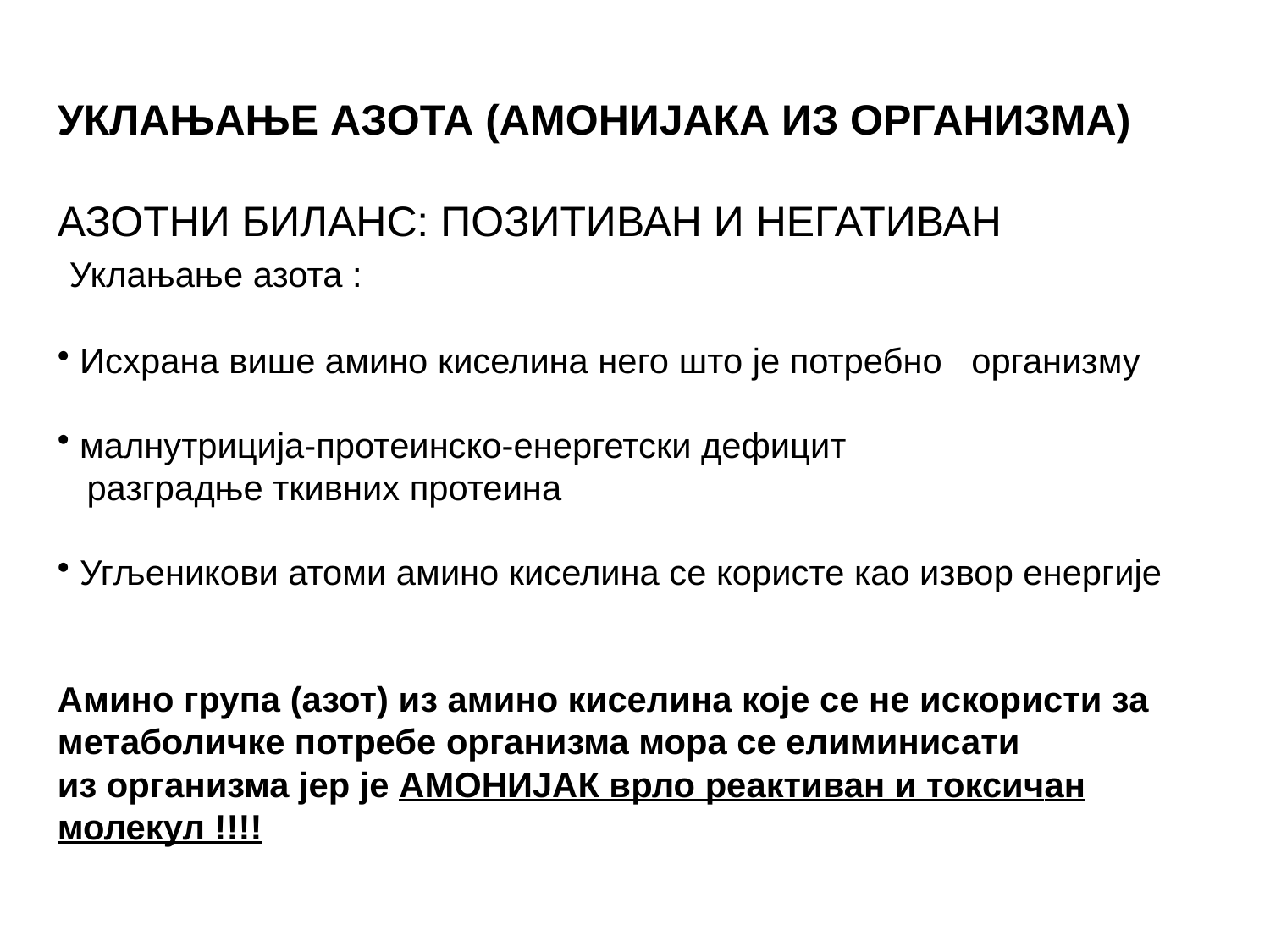

УКЛАЊАЊЕ АЗОТА (АМОНИЈАКА ИЗ ОРГАНИЗМА)

АЗОТНИ БИЛАНС: ПОЗИТИВАН И НЕГАТИВАН
 Уклањање азота :

 Исхрана више амино киселина него што је потребно   организму

 малнутриција-протеинско-енергетски дефицит
   разградње ткивних протеина

 Угљеникови атоми амино киселина се користе као извор енергије

Амино група (азот) из амино киселина које се не искористи за метаболичке потребе организма мора се елиминисати
из организма јер је АМОНИЈАК врло реактиван и токсичан молекул !!!!